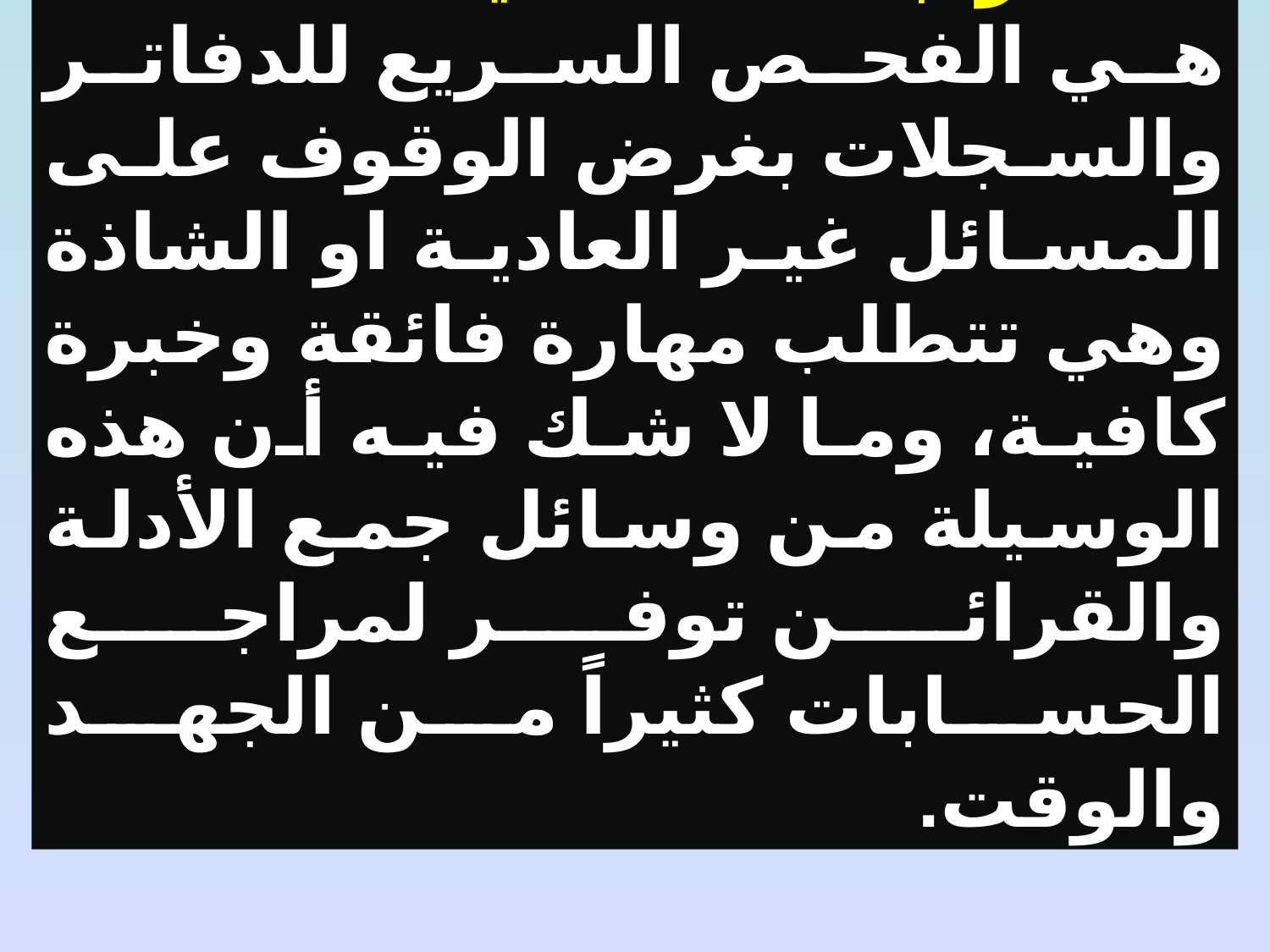

4- المراجعة الانتقادية
هي الفحص السريع للدفاتر والسجلات بغرض الوقوف على المسائل غير العادية او الشاذة وهي تتطلب مهارة فائقة وخبرة كافية، وما لا شك فيه أن هذه الوسيلة من وسائل جمع الأدلة والقرائن توفر لمراجع الحسابات كثيراً من الجهد والوقت.